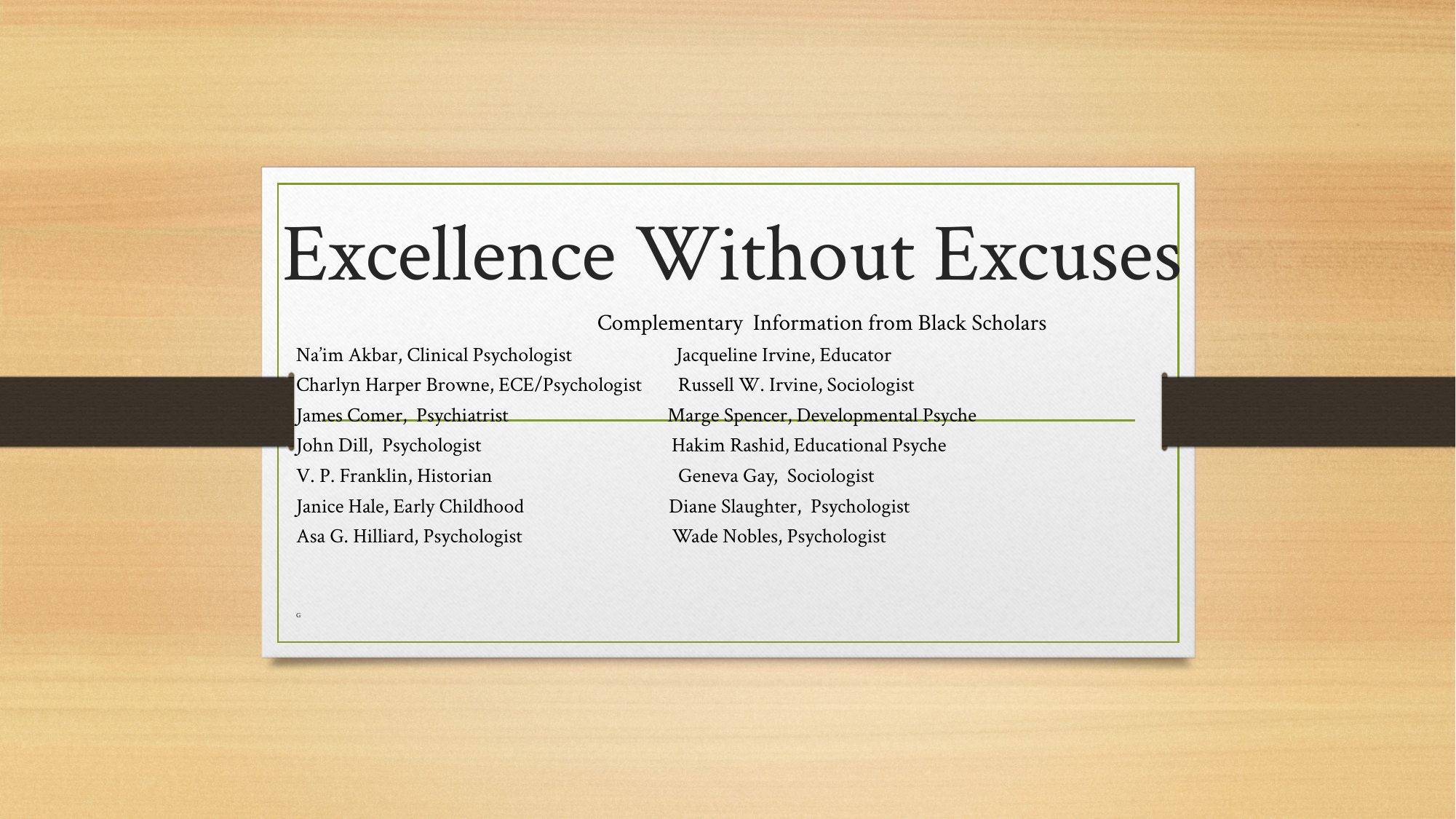

# Excellence Without Excuses
Complementary  Information from Black Scholars
Na’im Akbar, Clinical Psychologist                       Jacqueline Irvine, Educator
Charlyn Harper Browne, ECE/Psychologist        Russell W. Irvine, Sociologist
James Comer,  Psychiatrist                                   Marge Spencer, Developmental Psyche
John Dill,  Psychologist                                          Hakim Rashid, Educational Psyche
V. P. Franklin, Historian                                         Geneva Gay,  Sociologist
Janice Hale, Early Childhood                                Diane Slaughter,  Psychologist
Asa G. Hilliard, Psychologist                                 Wade Nobles, Psychologist

G